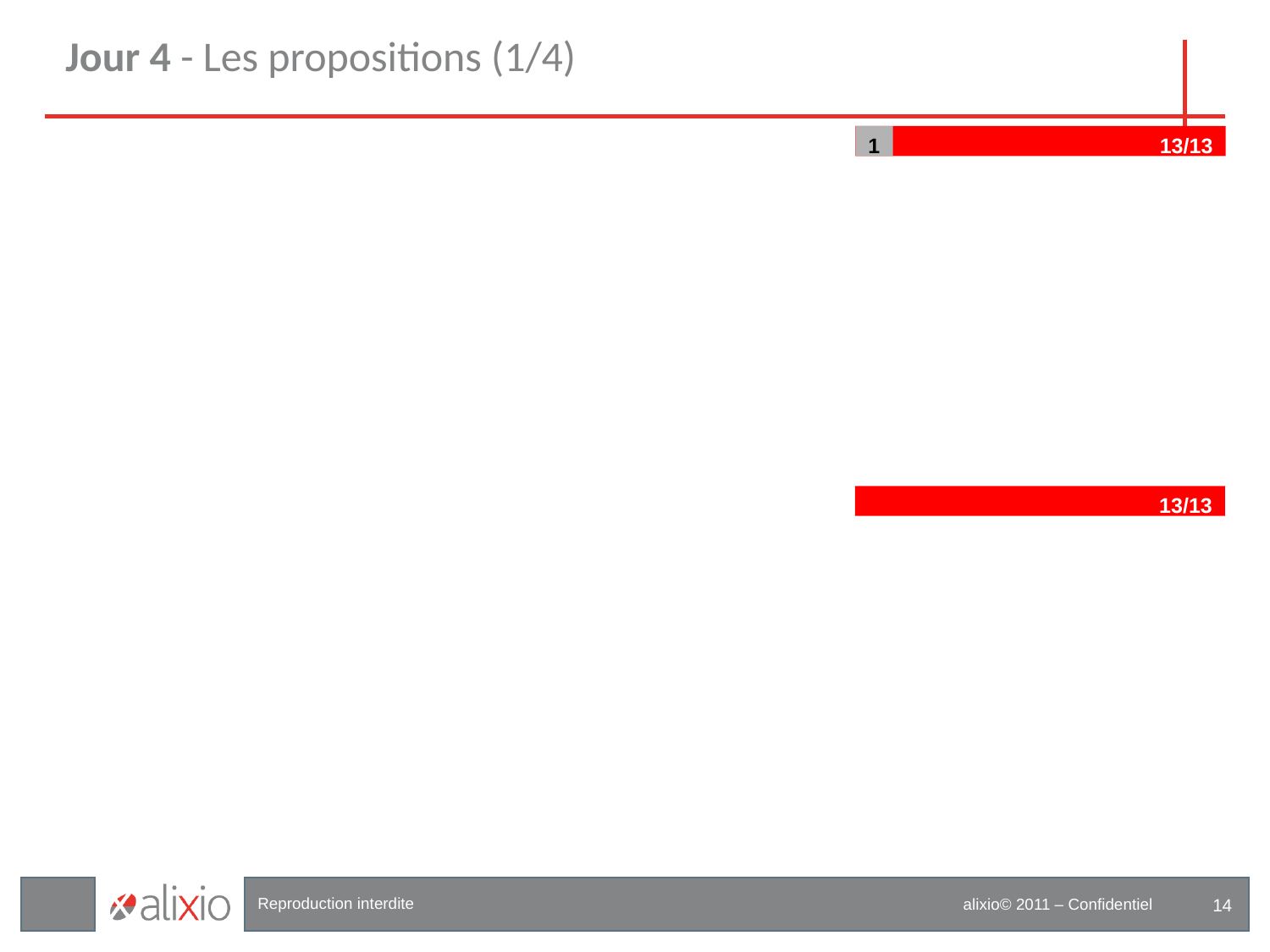

# Jour 4 - Les propositions (1/4)
13/13
1

13/13
14